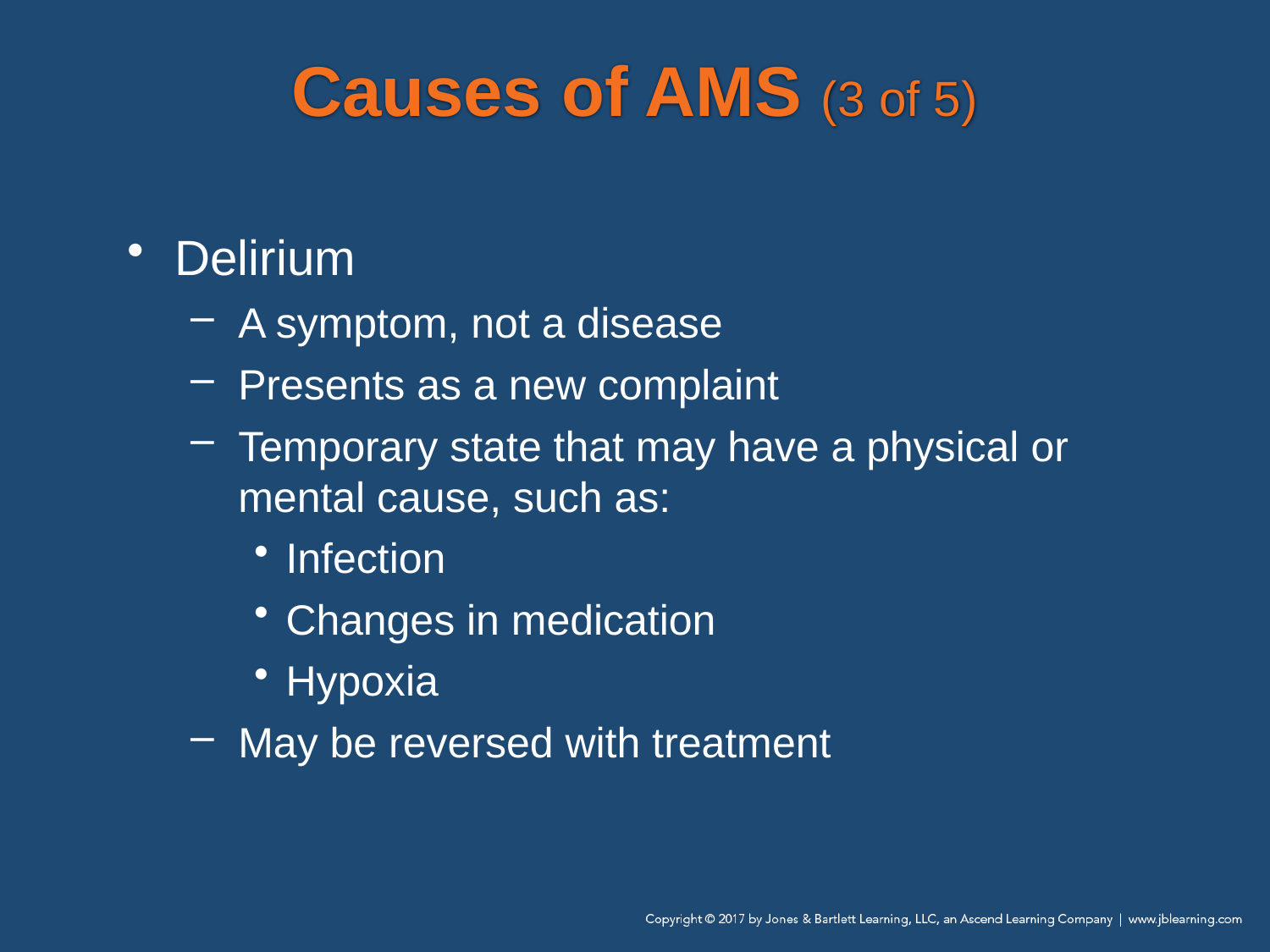

# Causes of AMS (3 of 5)
Delirium
A symptom, not a disease
Presents as a new complaint
Temporary state that may have a physical or mental cause, such as:
Infection
Changes in medication
Hypoxia
May be reversed with treatment